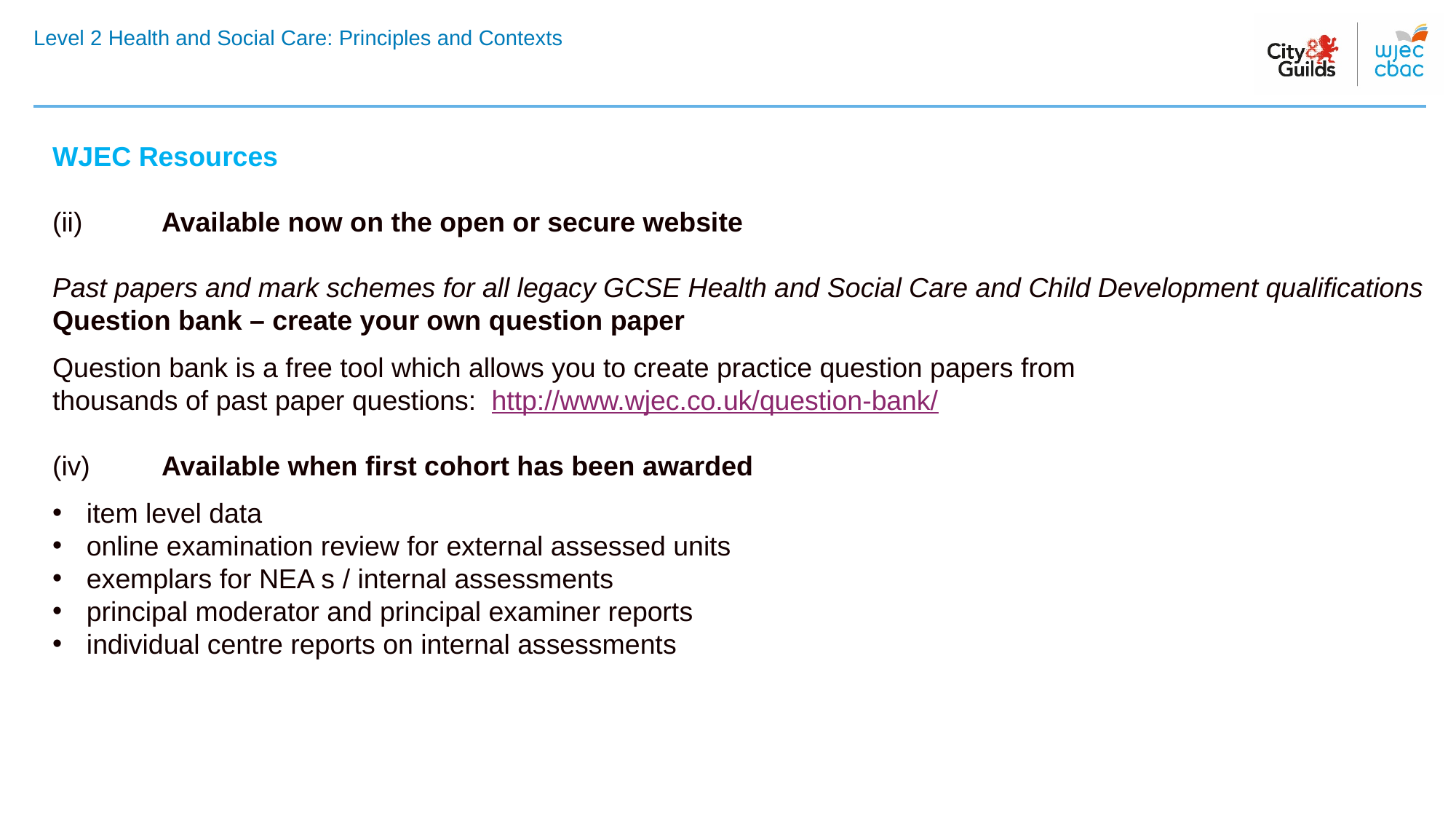

# Level 2 Health and Social Care: Principles and Contexts

WJEC Resources

(ii)	Available now on the open or secure website

Past papers and mark schemes for all legacy GCSE Health and Social Care and Child Development qualifications
Question bank – create your own question paper

Question bank is a free tool which allows you to create practice question papers from
thousands of past paper questions:  http://www.wjec.co.uk/question-bank/

(iv)	Available when first cohort has been awarded

item level data
online examination review for external assessed units
exemplars for NEA s / internal assessments
principal moderator and principal examiner reports
individual centre reports on internal assessments